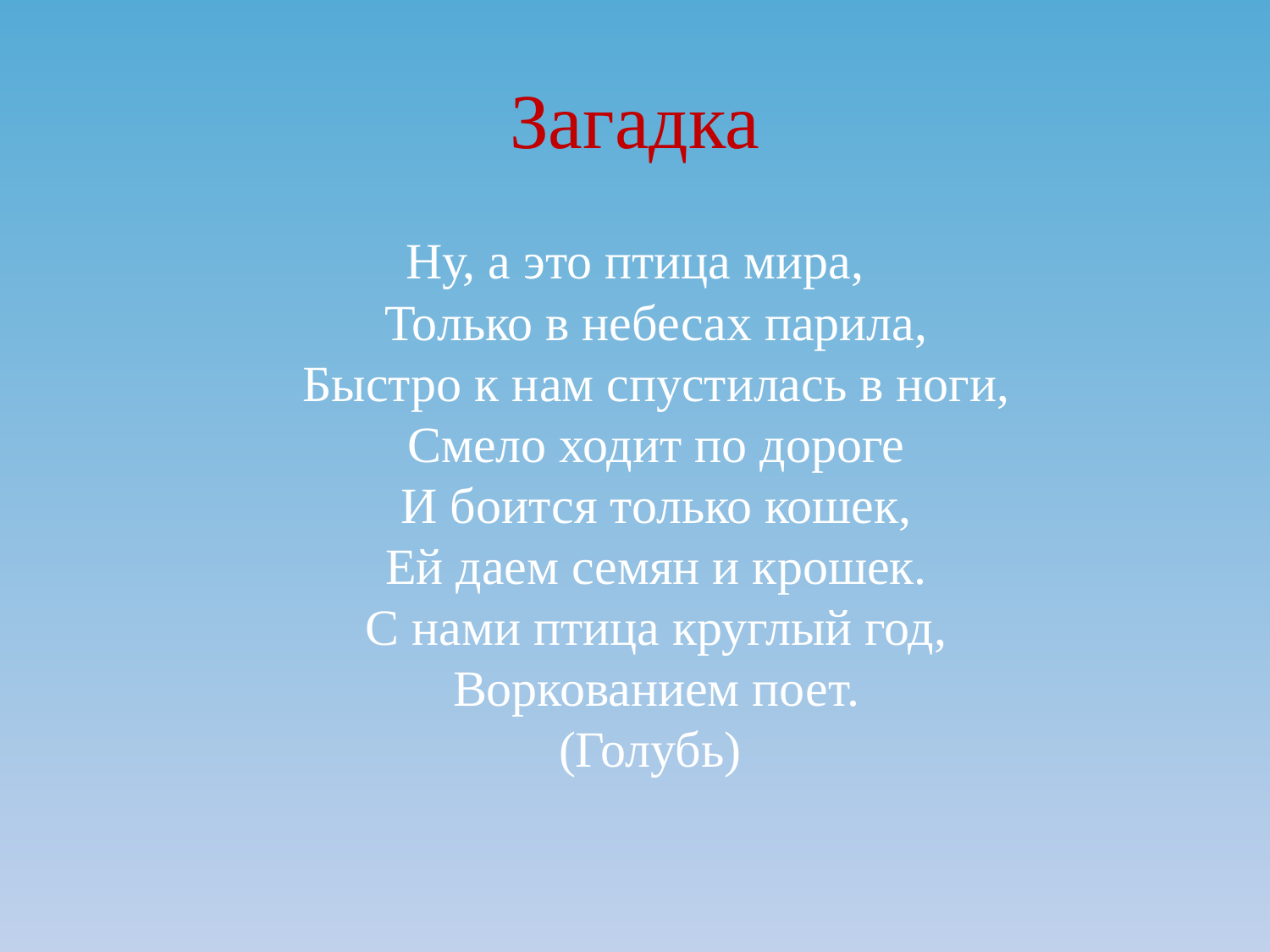

# Загадка
Ну, а это птица мира,
Только в небесах парила,
Быстро к нам спустилась в ноги,
Смело ходит по дороге
И боится только кошек,
Ей даем семян и крошек.
С нами птица круглый год,
Воркованием поет.
(Голубь)